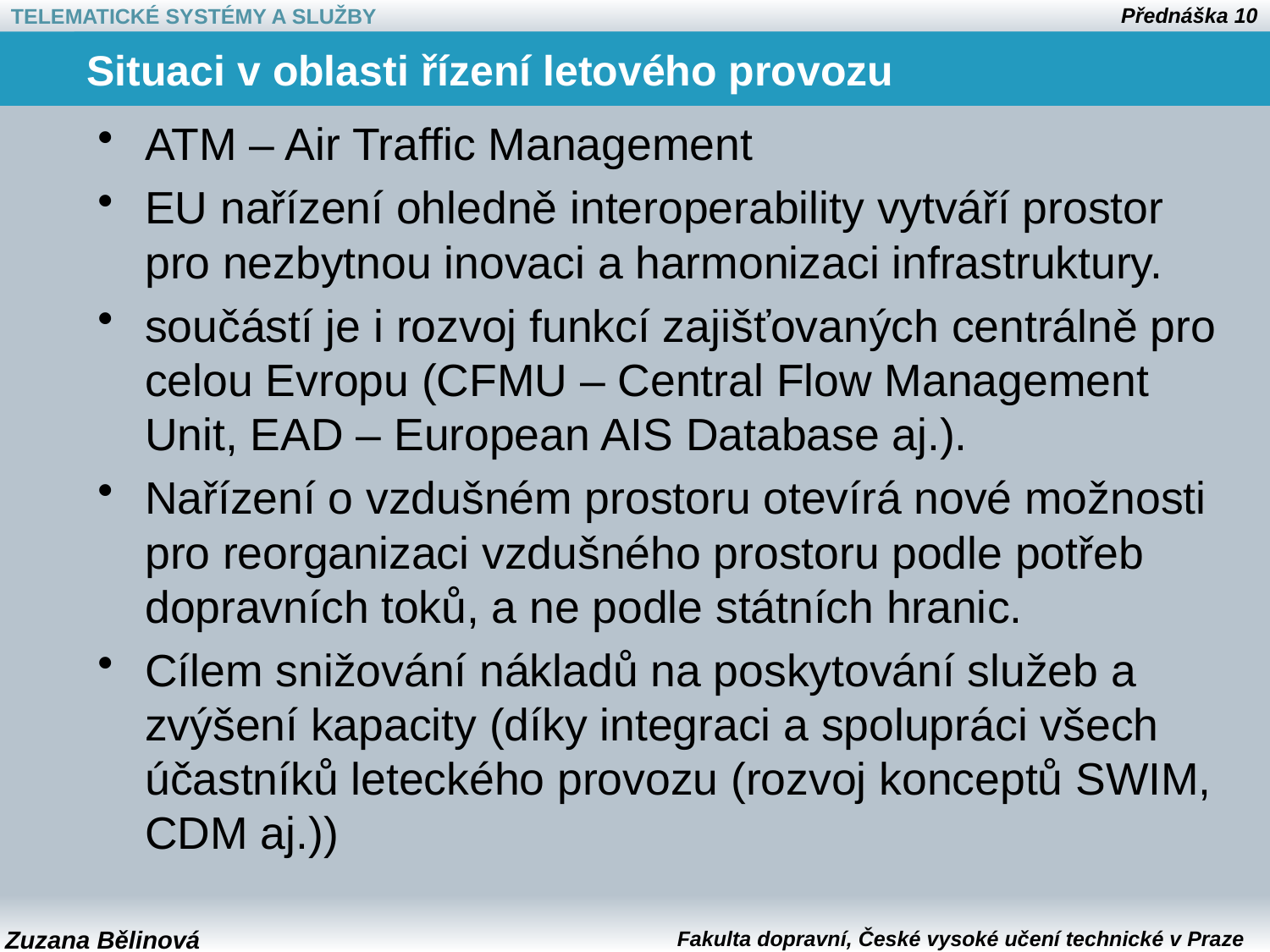

# Situaci v oblasti řízení letového provozu
ATM – Air Traffic Management
EU nařízení ohledně interoperability vytváří prostor pro nezbytnou inovaci a harmonizaci infrastruktury.
součástí je i rozvoj funkcí zajišťovaných centrálně pro celou Evropu (CFMU – Central Flow Management Unit, EAD – European AIS Database aj.).
Nařízení o vzdušném prostoru otevírá nové možnosti pro reorganizaci vzdušného prostoru podle potřeb dopravních toků, a ne podle státních hranic.
Cílem snižování nákladů na poskytování služeb a zvýšení kapacity (díky integraci a spolupráci všech účastníků leteckého provozu (rozvoj konceptů SWIM, CDM aj.))